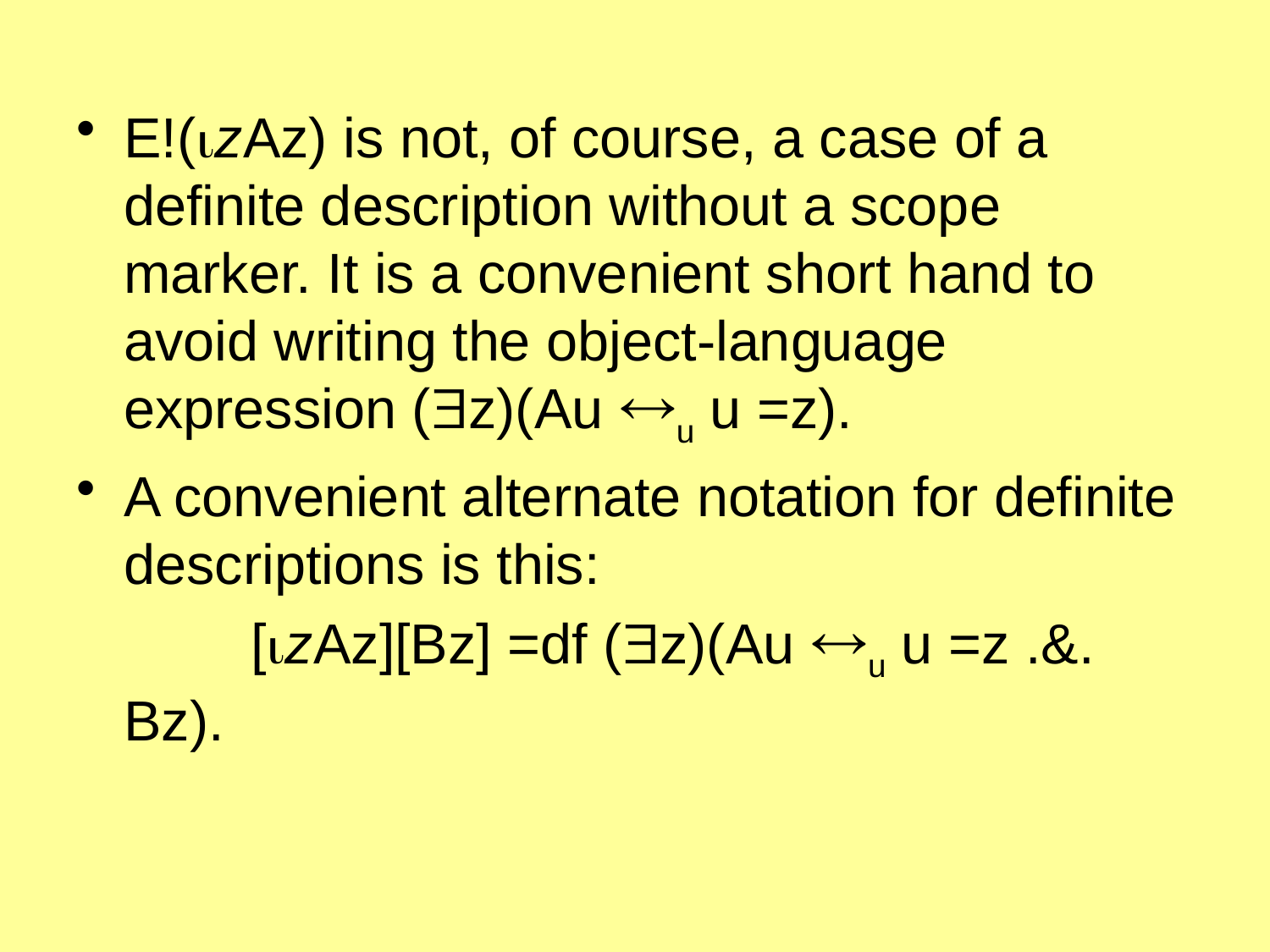

E!(ιzAz) is not, of course, a case of a definite description without a scope marker. It is a convenient short hand to avoid writing the object-language expression (∃z)(Au ↔u u =z).
A convenient alternate notation for definite descriptions is this:
		[ιzAz][Bz] =df (∃z)(Au ↔u u =z .&. Bz).